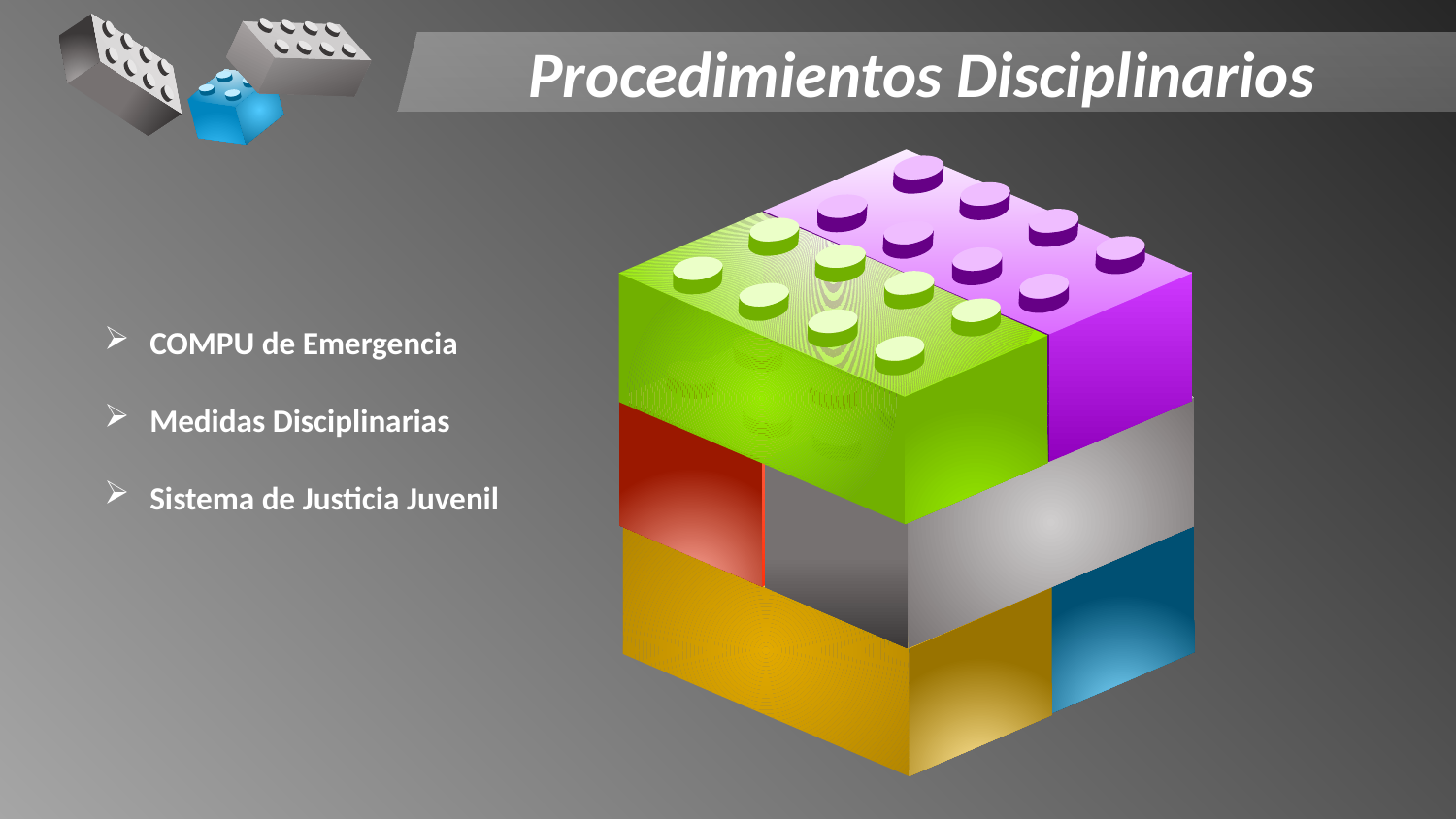

Procedimientos Disciplinarios

COMPU de Emergencia

Medidas Disciplinarias

Sistema de Justicia Juvenil